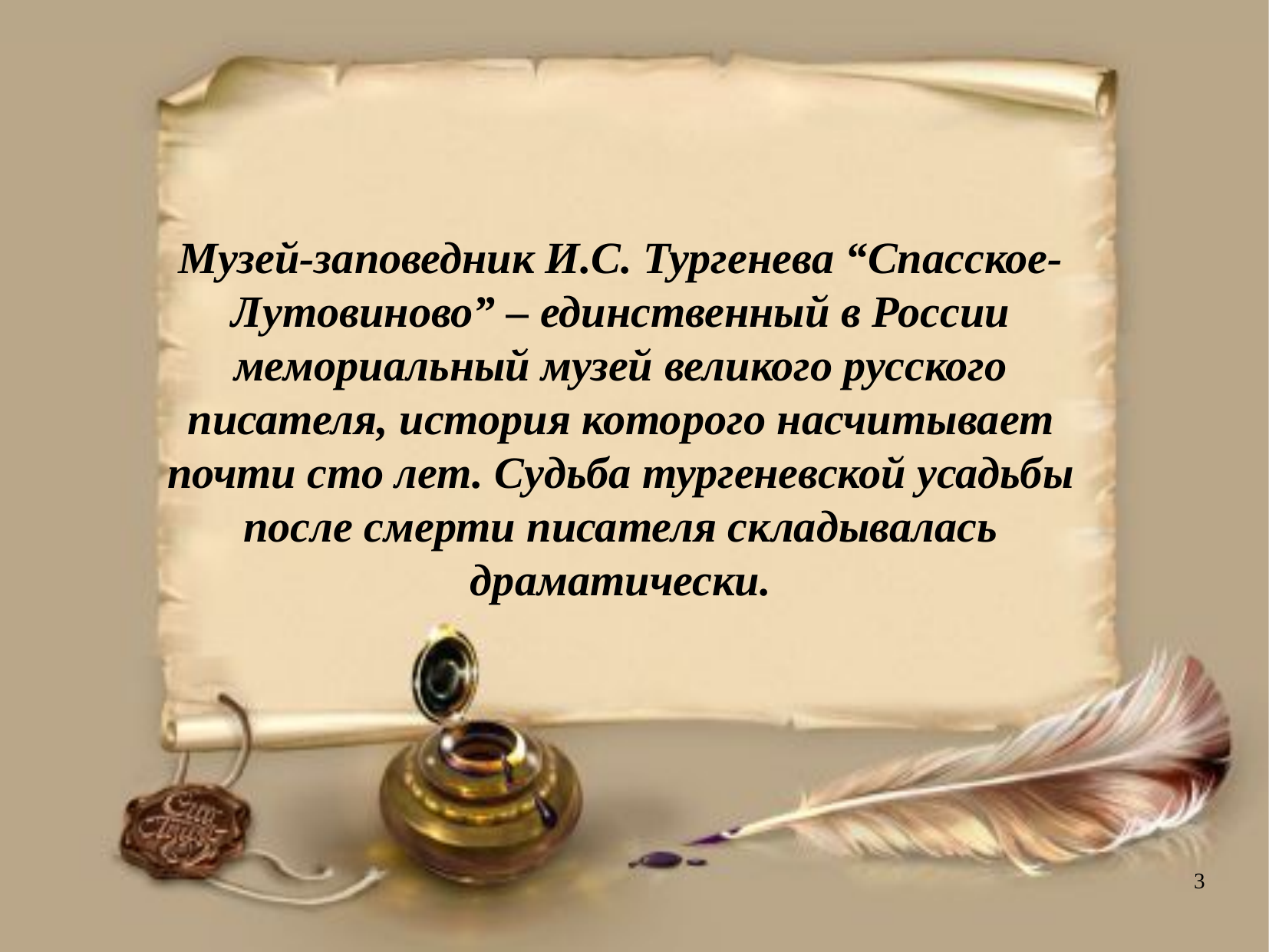

# Музей-заповедник И.С. Тургенева “Спасское-Лутовиново” – единственный в России мемориальный музей великого русского писателя, история которого насчитывает почти сто лет. Судьба тургеневской усадьбы после смерти писателя складывалась драматически.
3